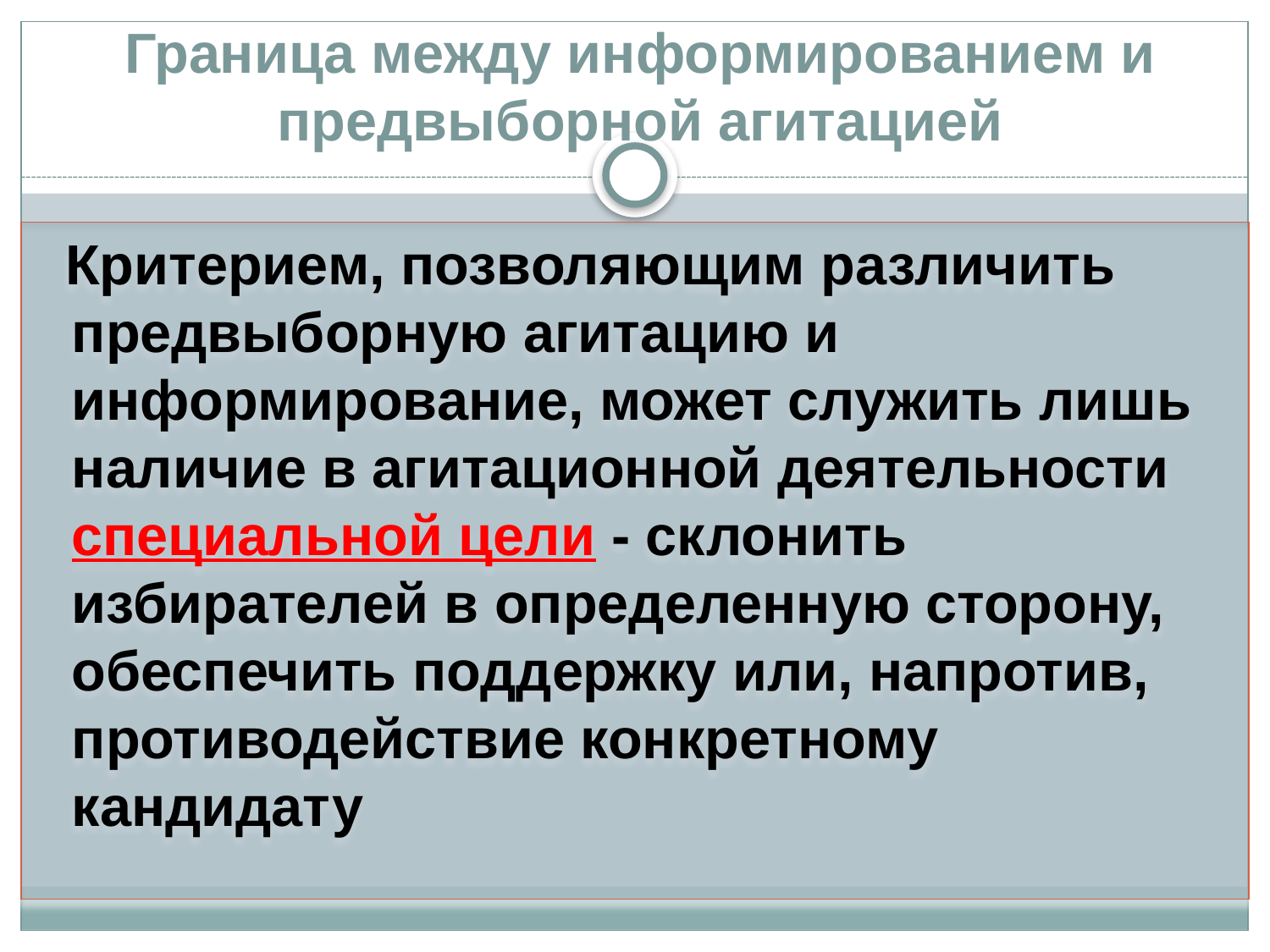

# Граница между информированием и предвыборной агитацией
  Критерием, позволяющим различить предвыборную агитацию и информирование, может служить лишь наличие в агитационной деятельности специальной цели - склонить избирателей в определенную сторону, обеспечить поддержку или, напротив, противодействие конкретному кандидату